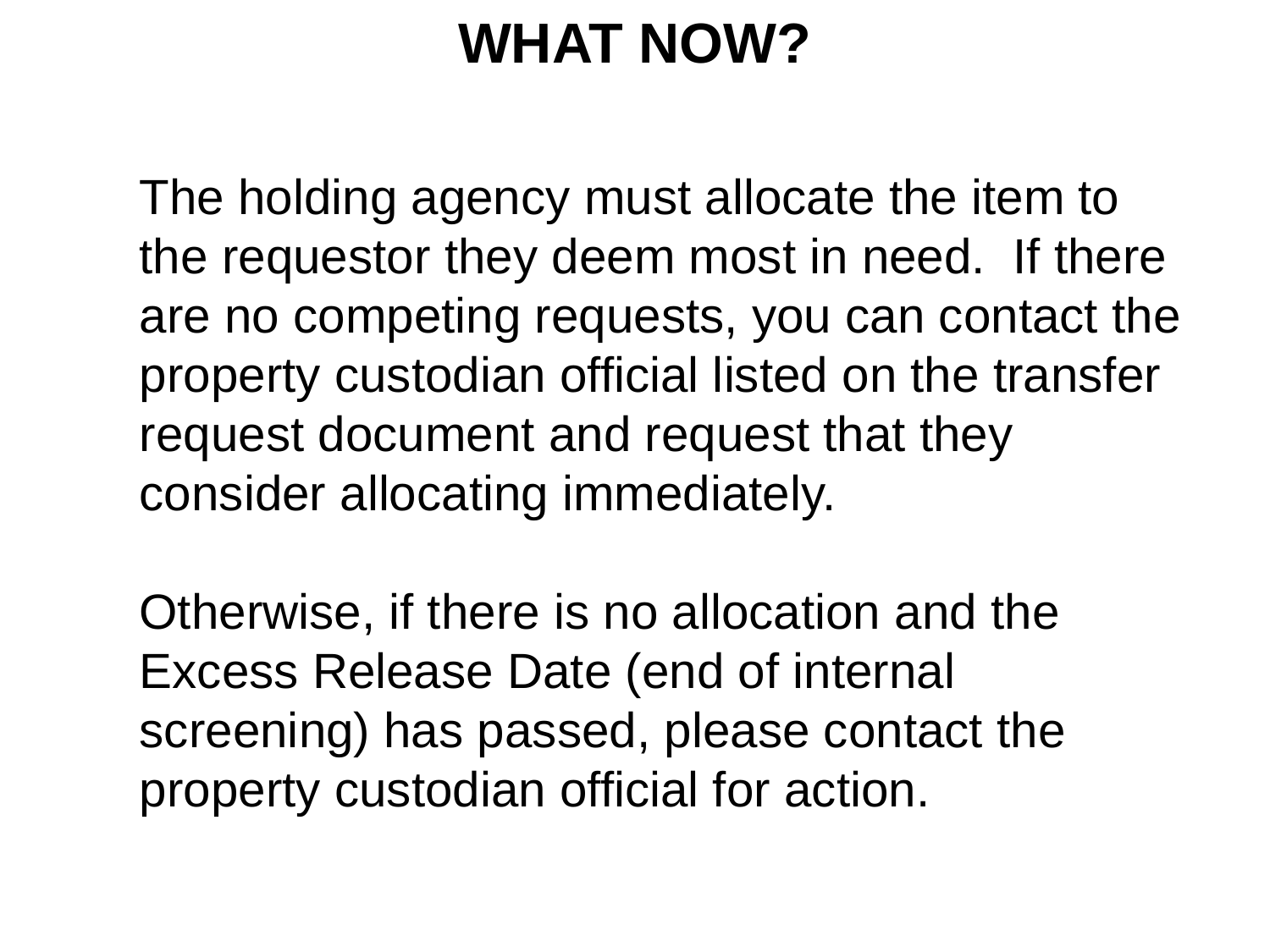

# WHAT NOW?
The holding agency must allocate the item to the requestor they deem most in need.  If there are no competing requests, you can contact the property custodian official listed on the transfer request document and request that they consider allocating immediately.

Otherwise, if there is no allocation and the Excess Release Date (end of internal screening) has passed, please contact the property custodian official for action.